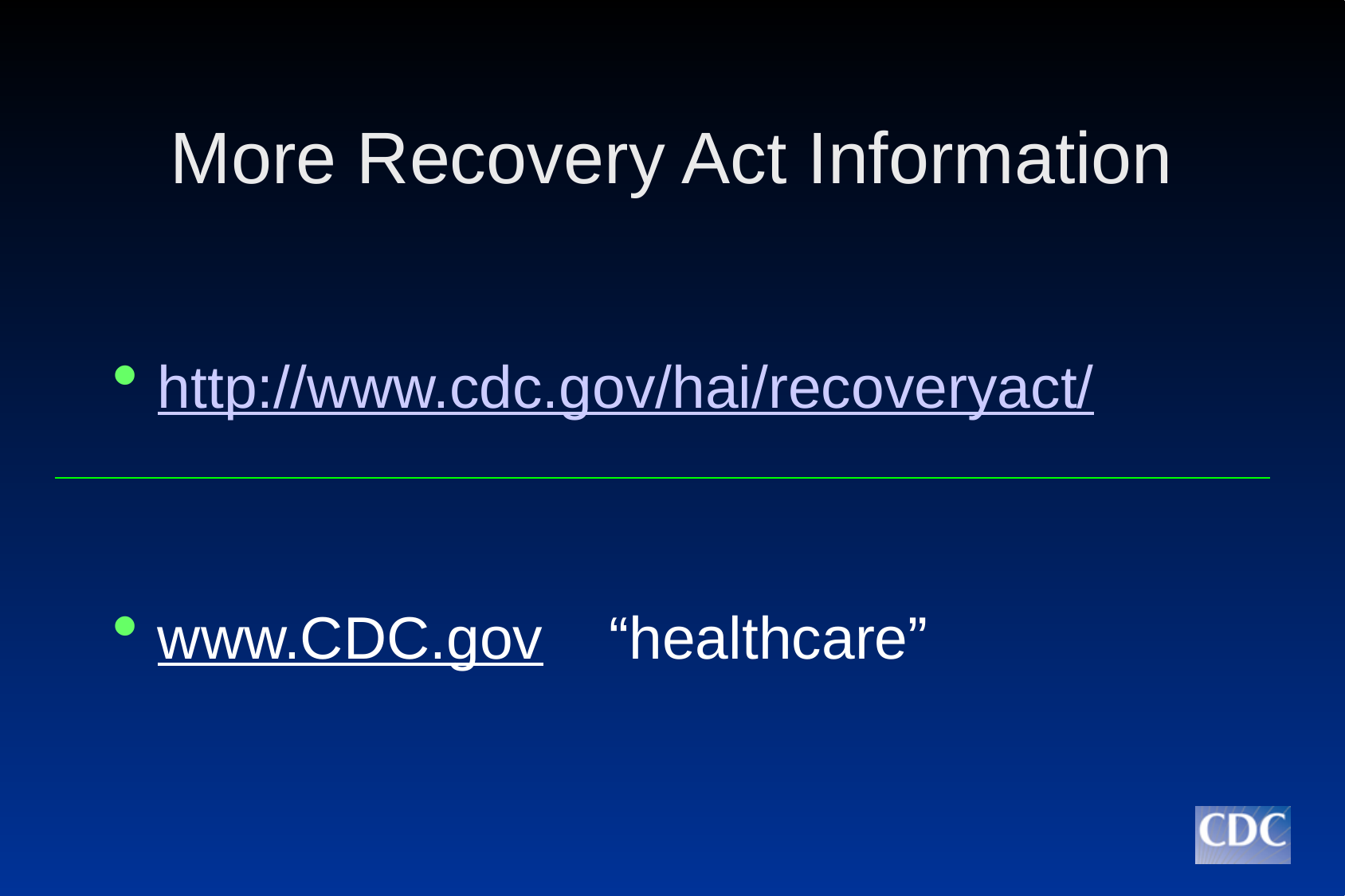

# More Recovery Act Information

http://www.cdc.gov/hai/recoveryact/

www.CDC.gov    “healthcare”